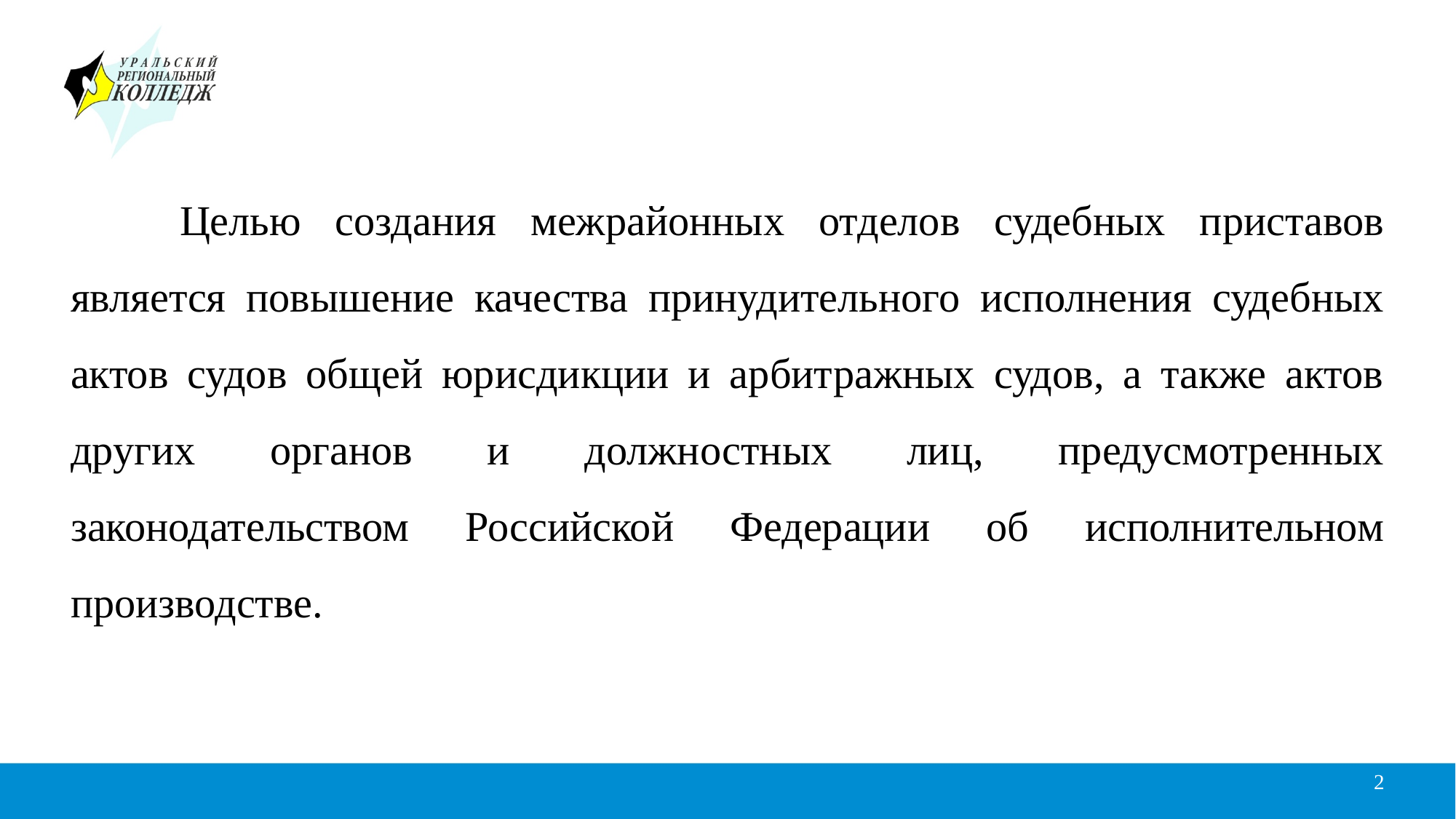

Целью создания межрайонных отделов судебных приставов является повышение качества принудительного исполнения судебных актов судов общей юрисдикции и арбитражных судов, а также актов других органов и должностных лиц, предусмотренных законодательством Российской Федерации об исполнительном производстве.
2